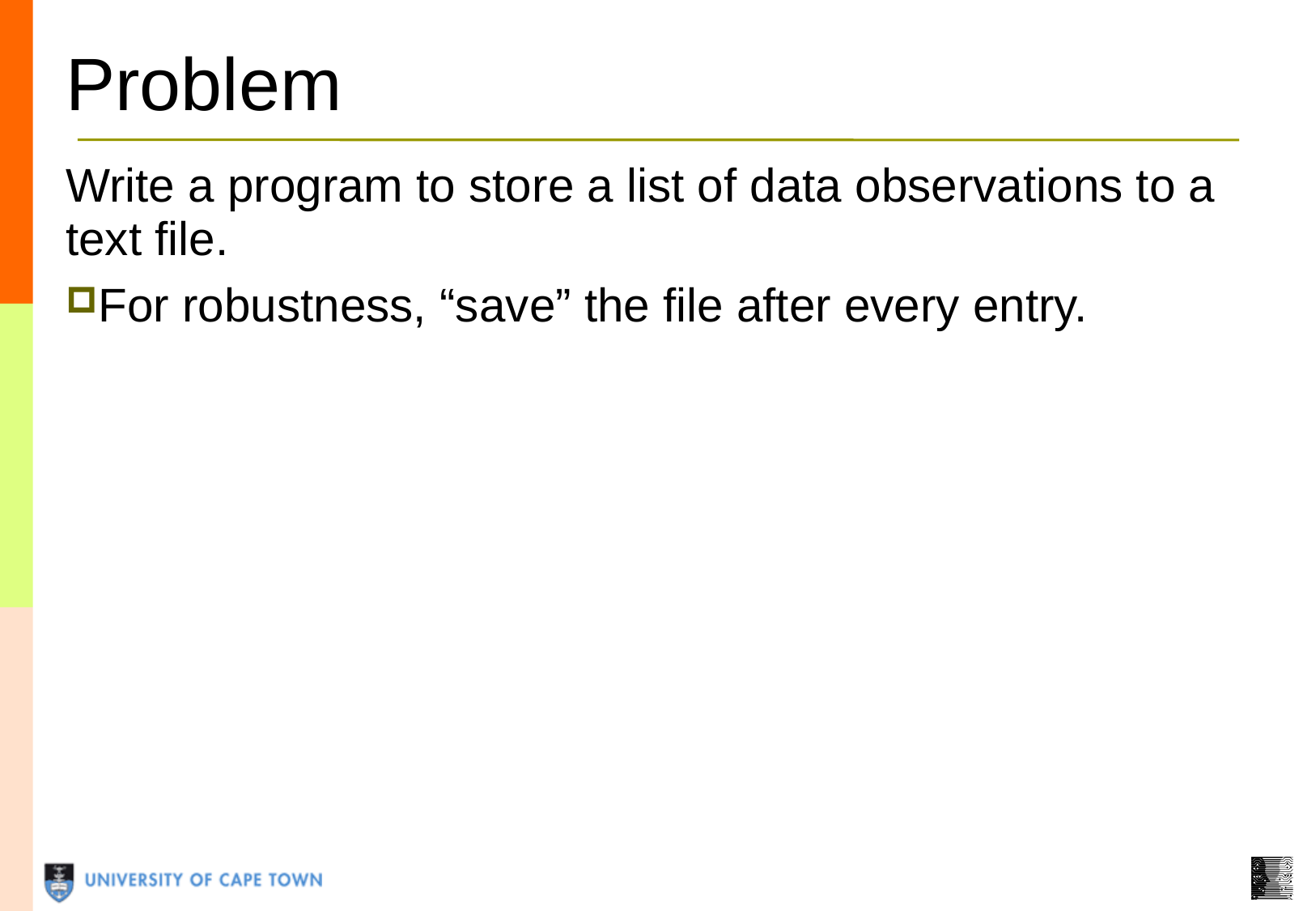

Problem
Write a program to store a list of data observations to a text file.
For robustness, “save” the file after every entry.